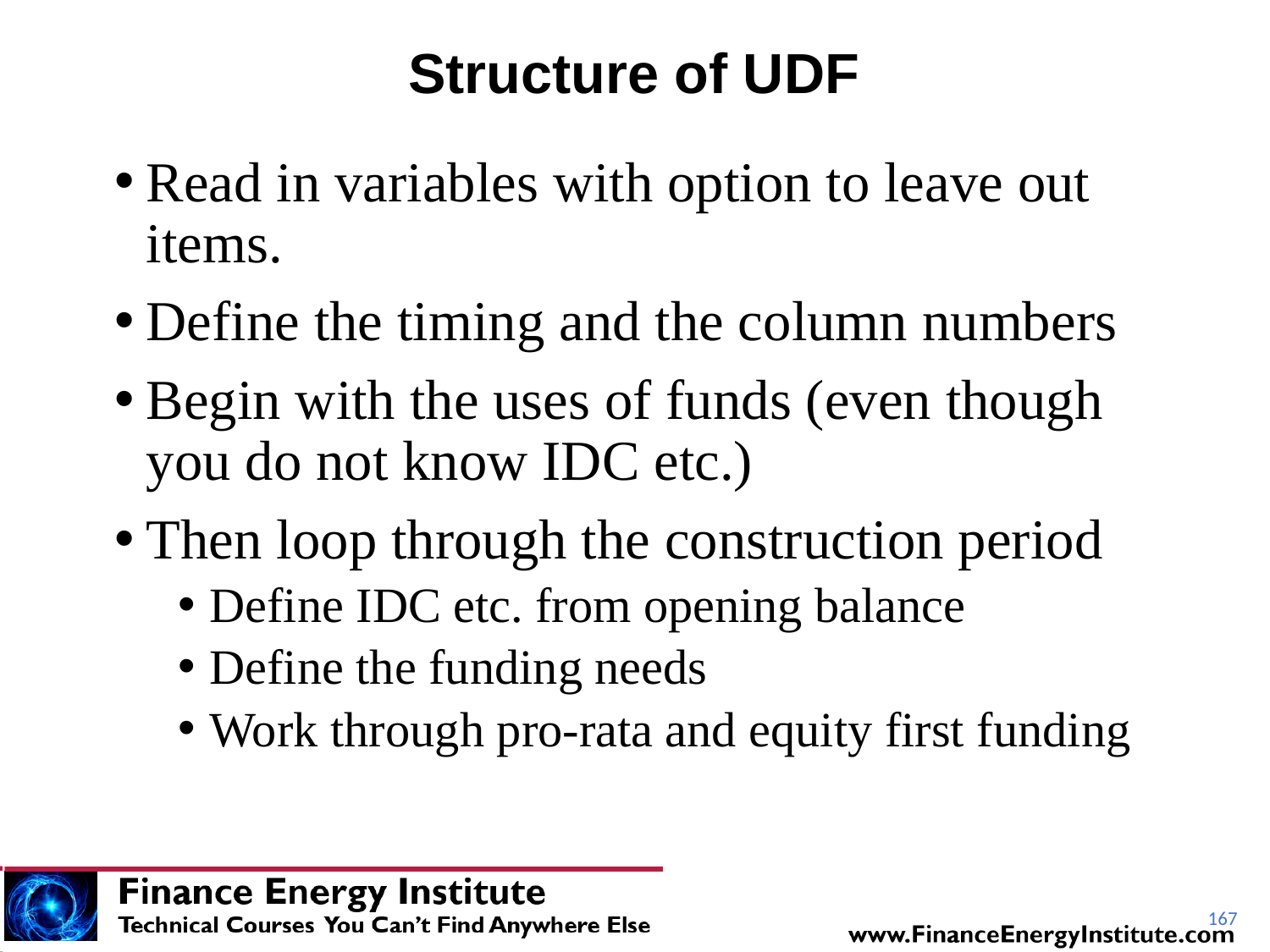

# Structure of UDF
Read in variables with option to leave out items.
Define the timing and the column numbers
Begin with the uses of funds (even though you do not know IDC etc.)
Then loop through the construction period
Define IDC etc. from opening balance
Define the funding needs
Work through pro-rata and equity first funding

167